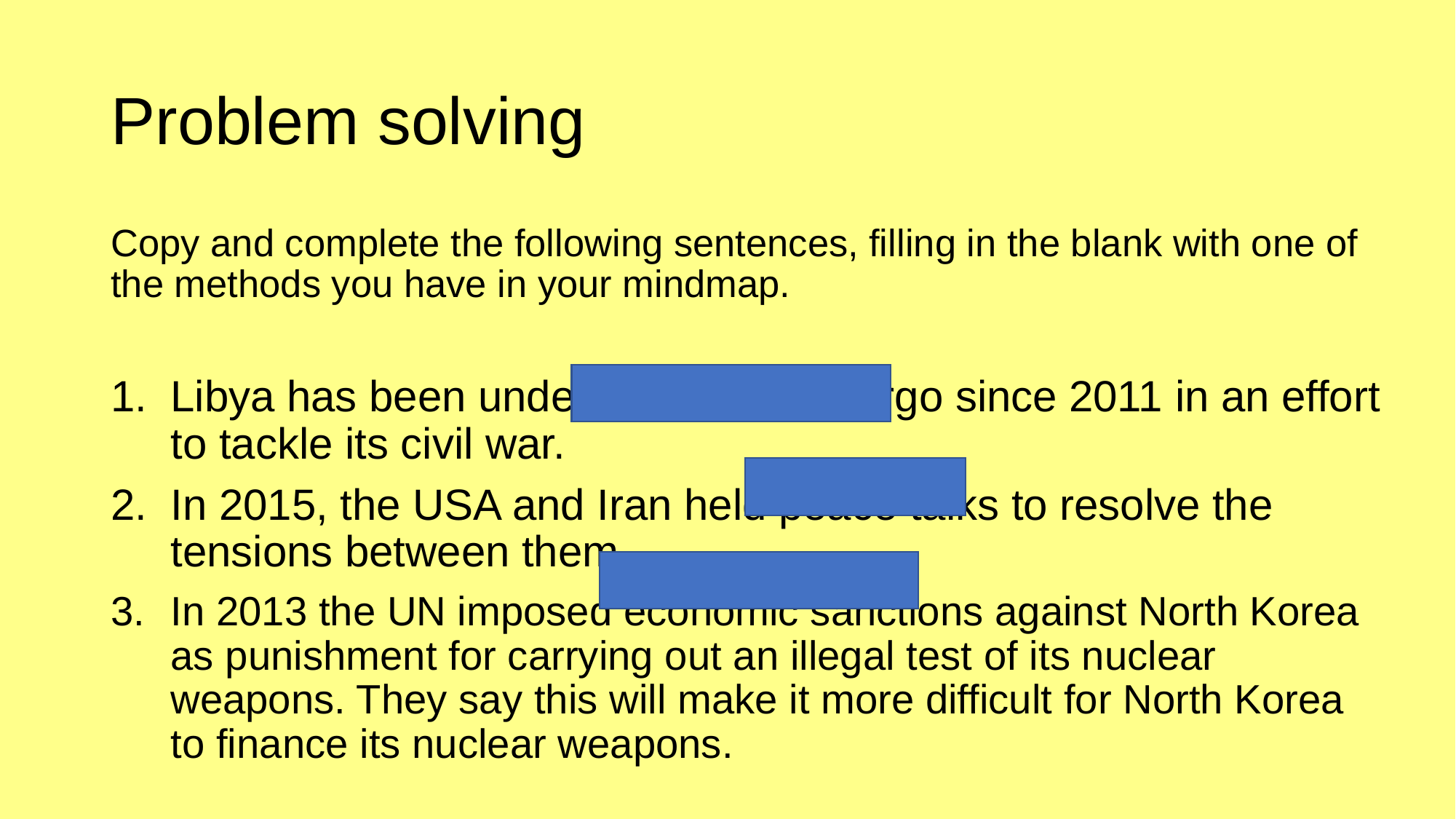

# Problem solving
Copy and complete the following sentences, filling in the blank with one of the methods you have in your mindmap.

Libya has been under an arms embargo since 2011 in an effort to tackle its civil war.
In 2015, the USA and Iran held peace talks to resolve the tensions between them.
In 2013 the UN imposed economic sanctions against North Korea as punishment for carrying out an illegal test of its nuclear weapons. They say this will make it more difficult for North Korea to finance its nuclear weapons.